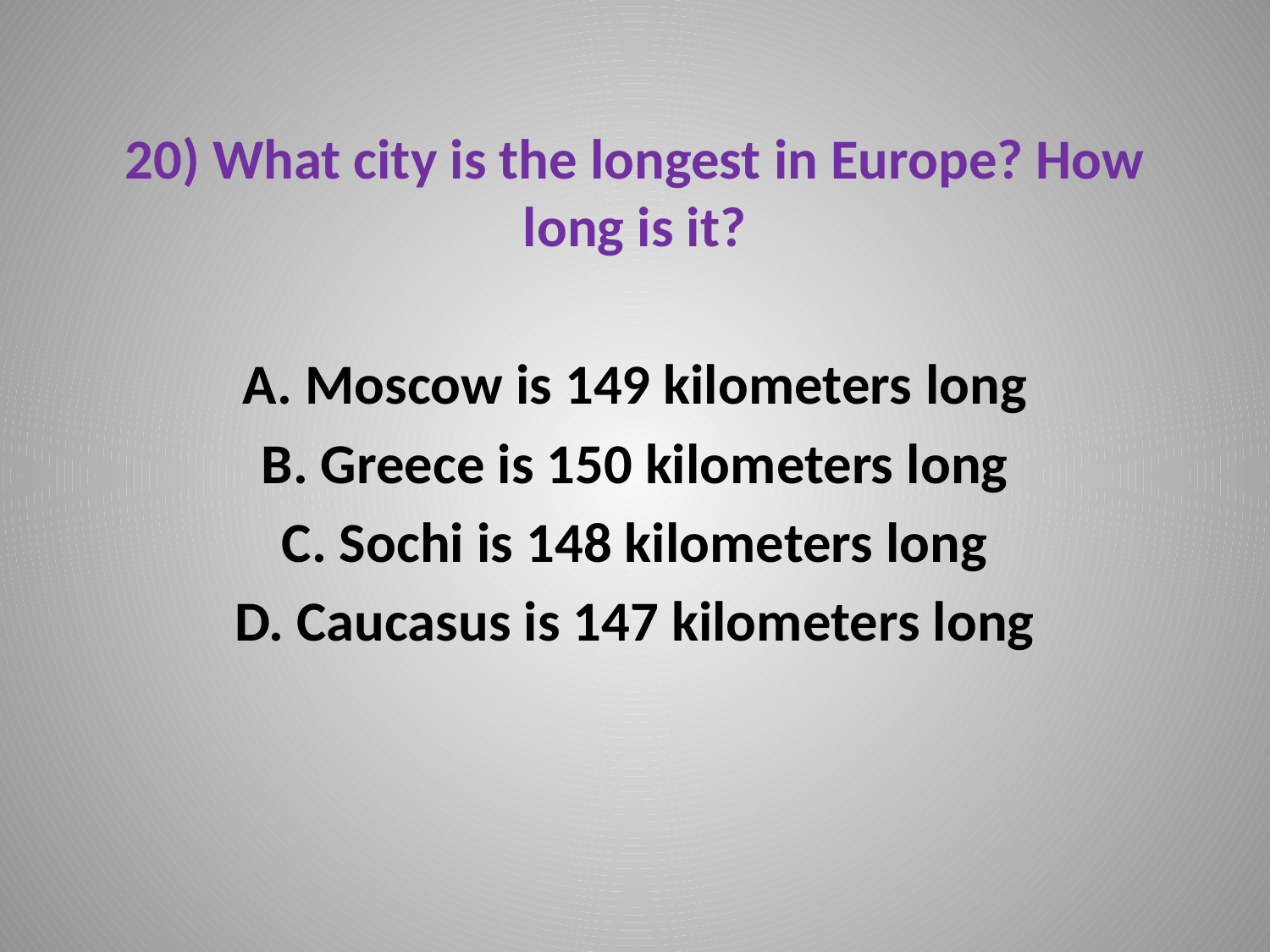

20) What city is the longest in Europe? How long is it?

A. Moscow is 149 kilometers long
B. Greece is 150 kilometers long
C. Sochi is 148 kilometers long
D. Caucasus is 147 kilometers long